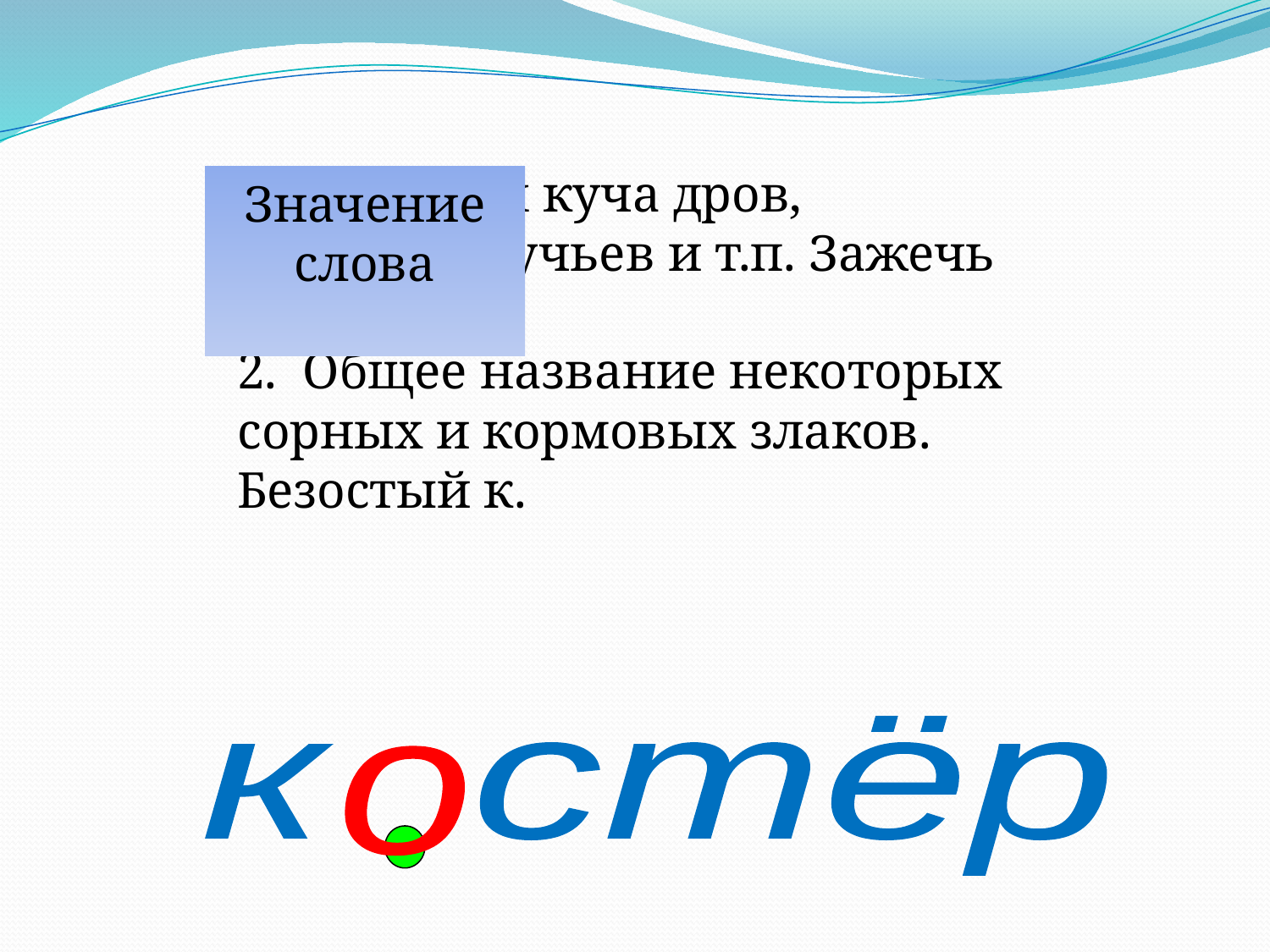

1.   Горящая куча дров, хвороста, сучьев и т.п. Зажечь к.
2.  Общее название некоторых сорных и кормовых злаков. Безостый к.
Значение слова

к  стёр
о